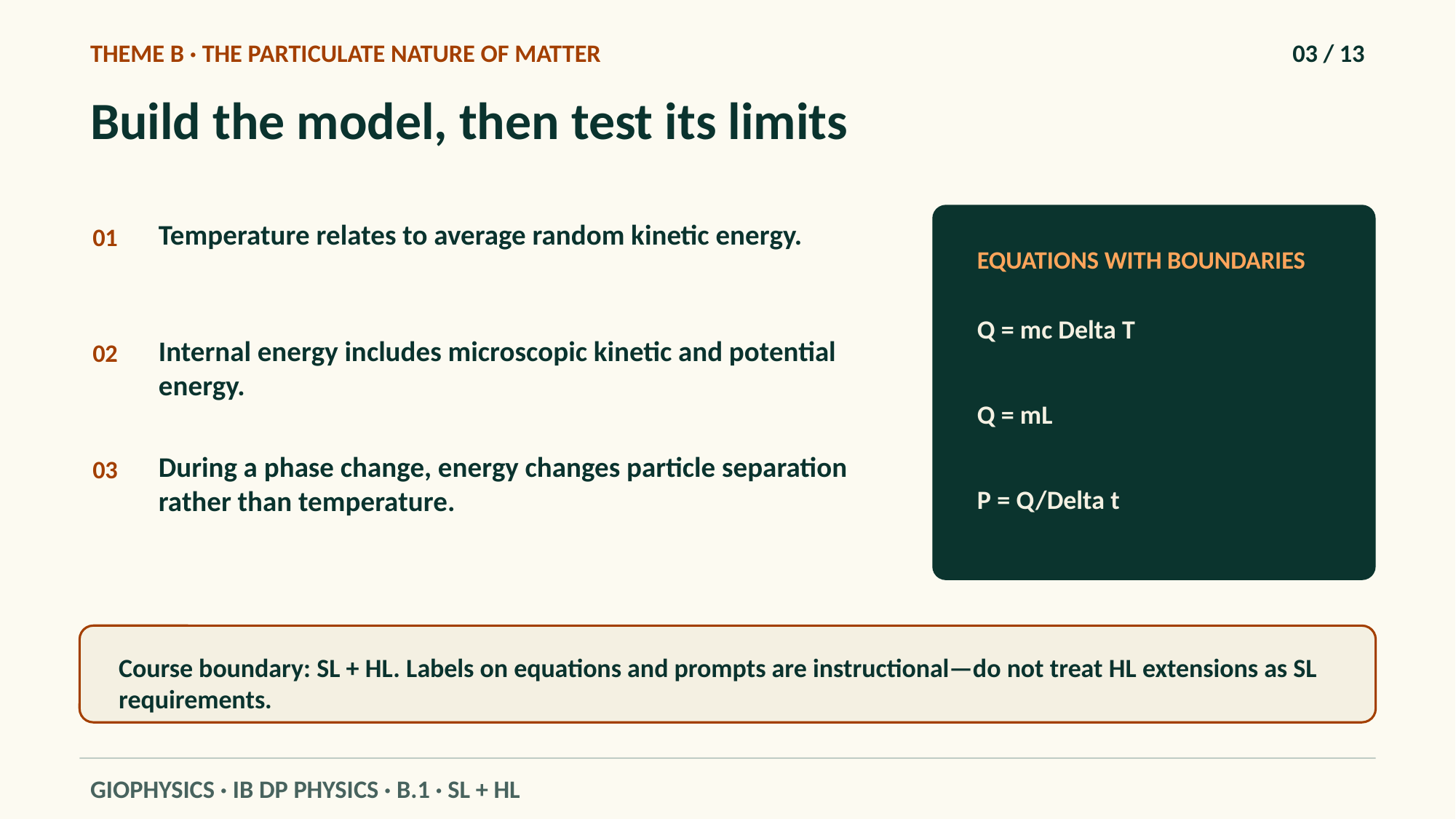

THEME B · THE PARTICULATE NATURE OF MATTER
03 / 13
Build the model, then test its limits

Temperature relates to average random kinetic energy.
01
EQUATIONS WITH BOUNDARIES
Q = mc Delta T
Internal energy includes microscopic kinetic and potential energy.
02
Q = mL
During a phase change, energy changes particle separation rather than temperature.
03
P = Q/Delta t

Course boundary: SL + HL. Labels on equations and prompts are instructional—do not treat HL extensions as SL requirements.

GIOPHYSICS · IB DP PHYSICS · B.1 · SL + HL